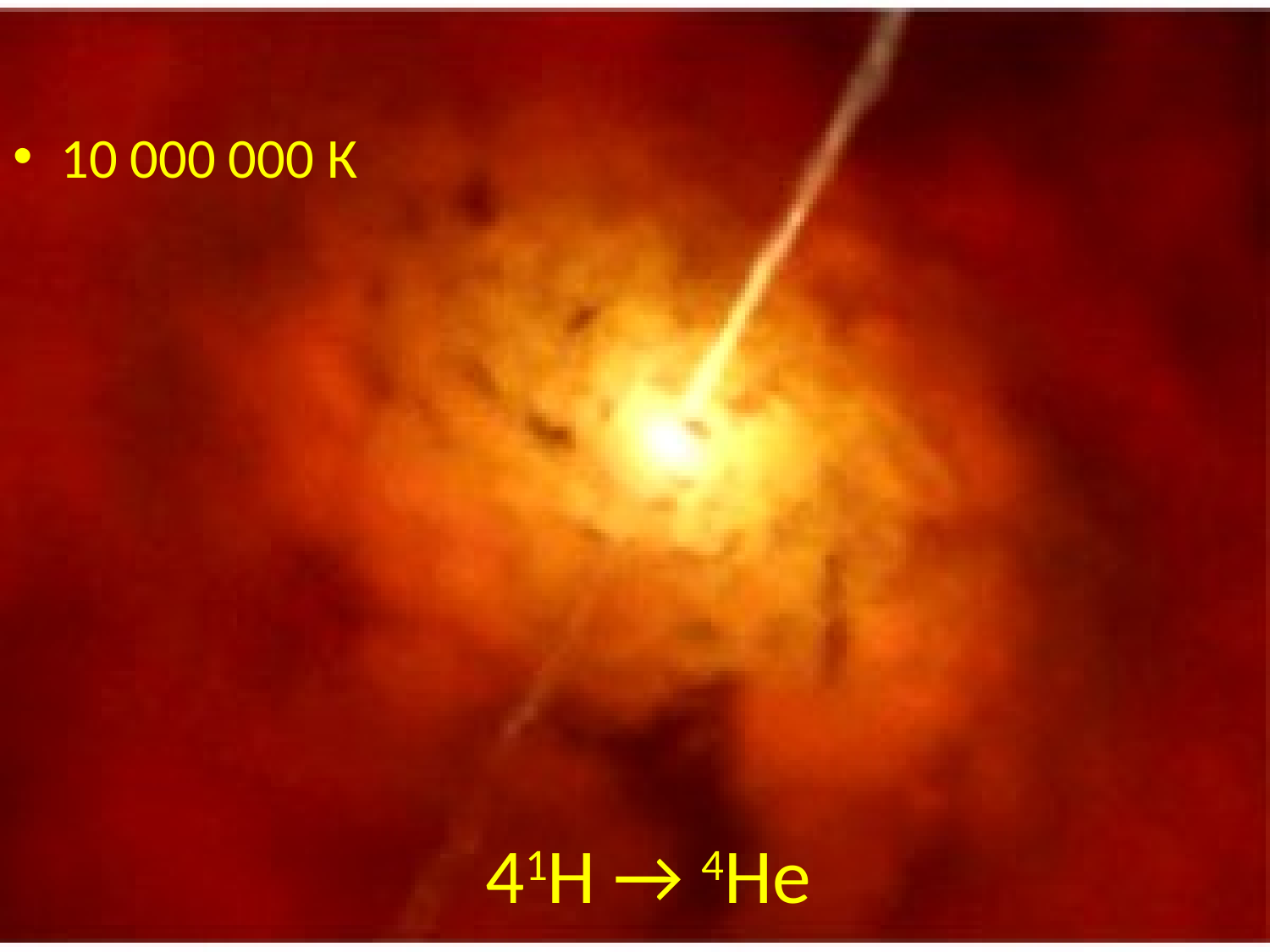

10 000 000 К
# 41Н → 4Не